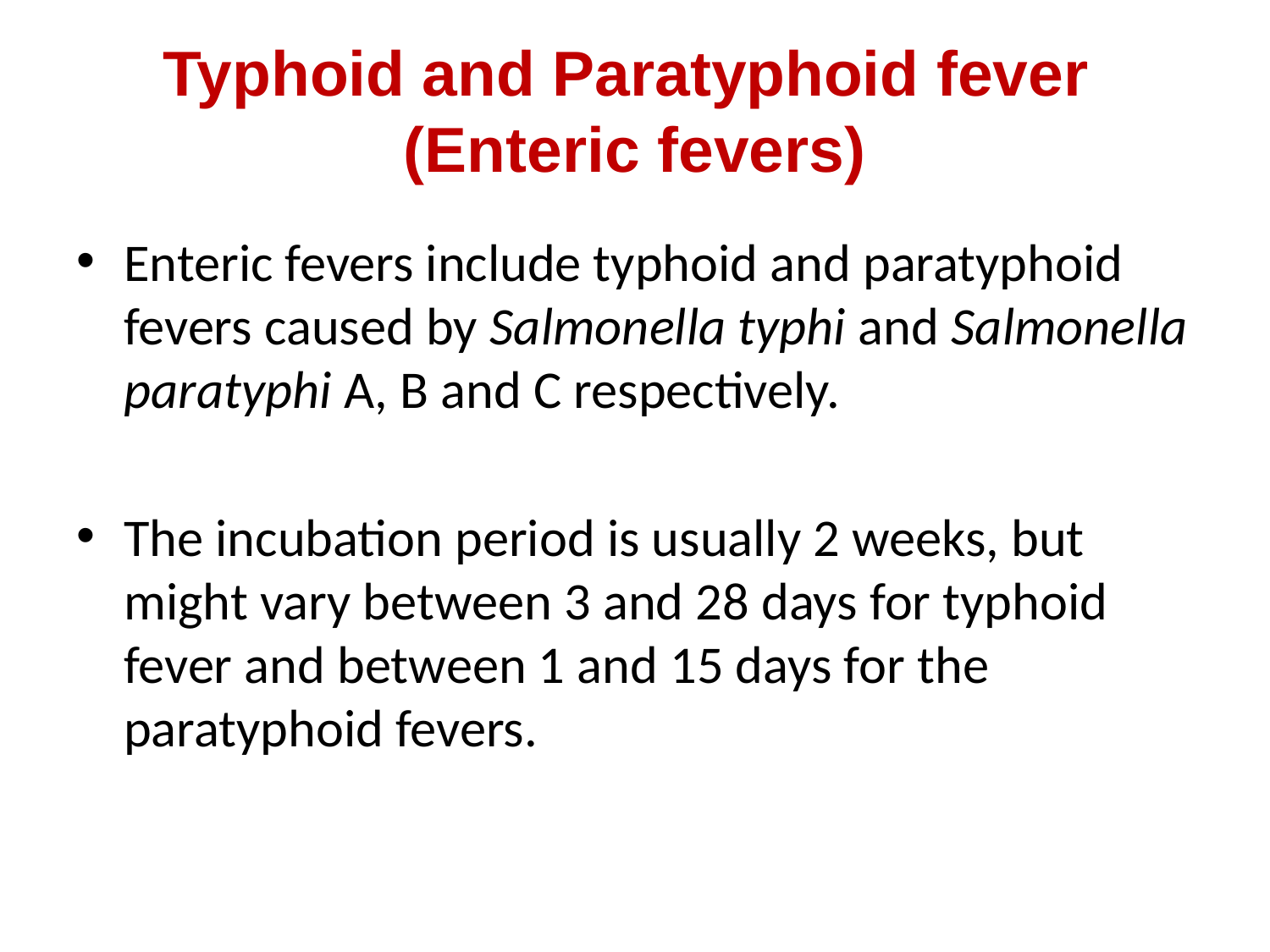

# Typhoid and Paratyphoid fever (Enteric fevers)
Enteric fevers include typhoid and paratyphoid fevers caused by Salmonella typhi and Salmonella paratyphi A, B and C respectively.

The incubation period is usually 2 weeks, but might vary between 3 and 28 days for typhoid fever and between 1 and 15 days for the paratyphoid fevers.